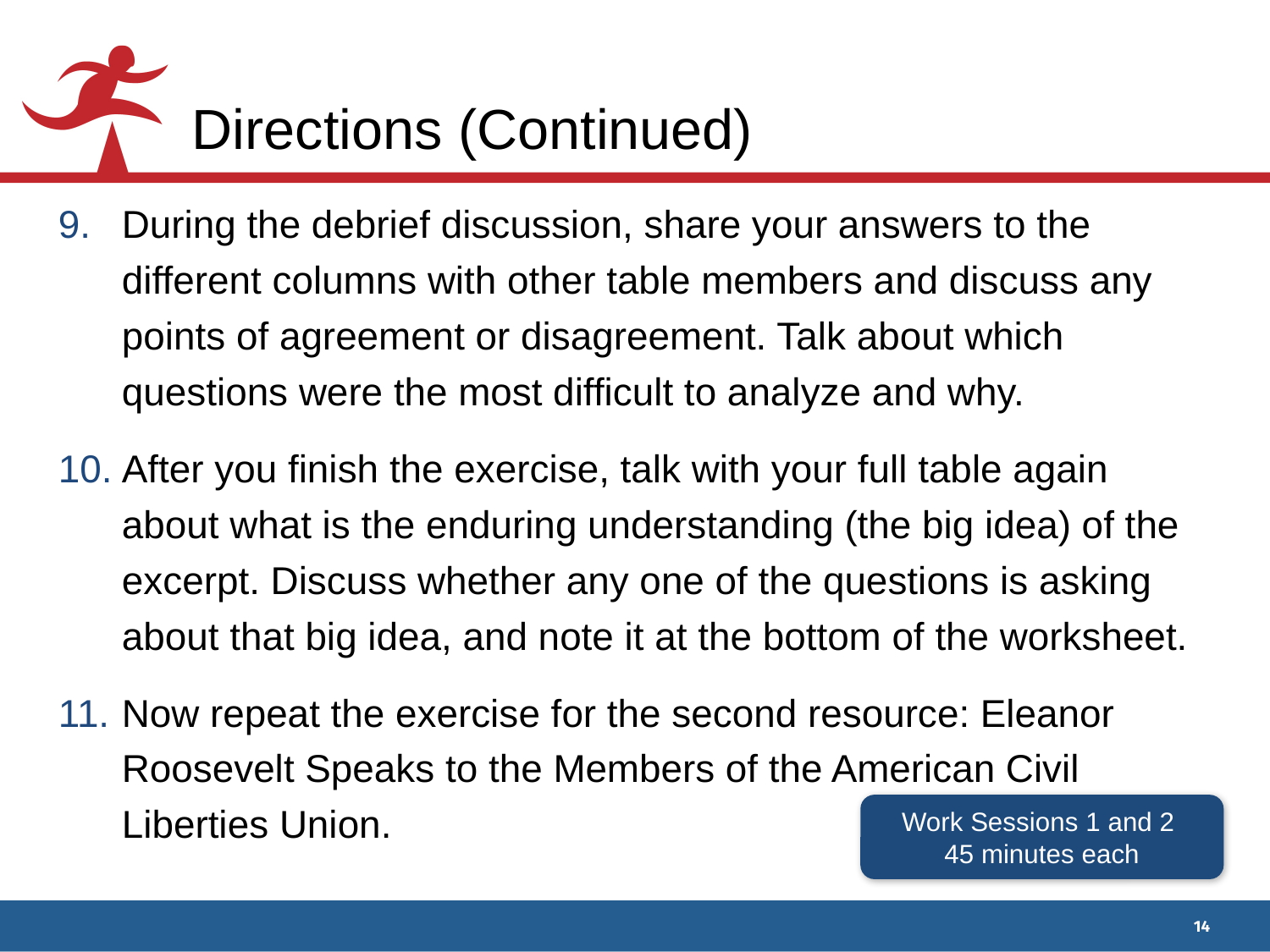

# Directions (Continued)
During the debrief discussion, share your answers to the different columns with other table members and discuss any points of agreement or disagreement. Talk about which questions were the most difficult to analyze and why.
After you finish the exercise, talk with your full table again about what is the enduring understanding (the big idea) of the excerpt. Discuss whether any one of the questions is asking about that big idea, and note it at the bottom of the worksheet.
Now repeat the exercise for the second resource: Eleanor Roosevelt Speaks to the Members of the American Civil Liberties Union.

Work Sessions 1 and 2
45 minutes each